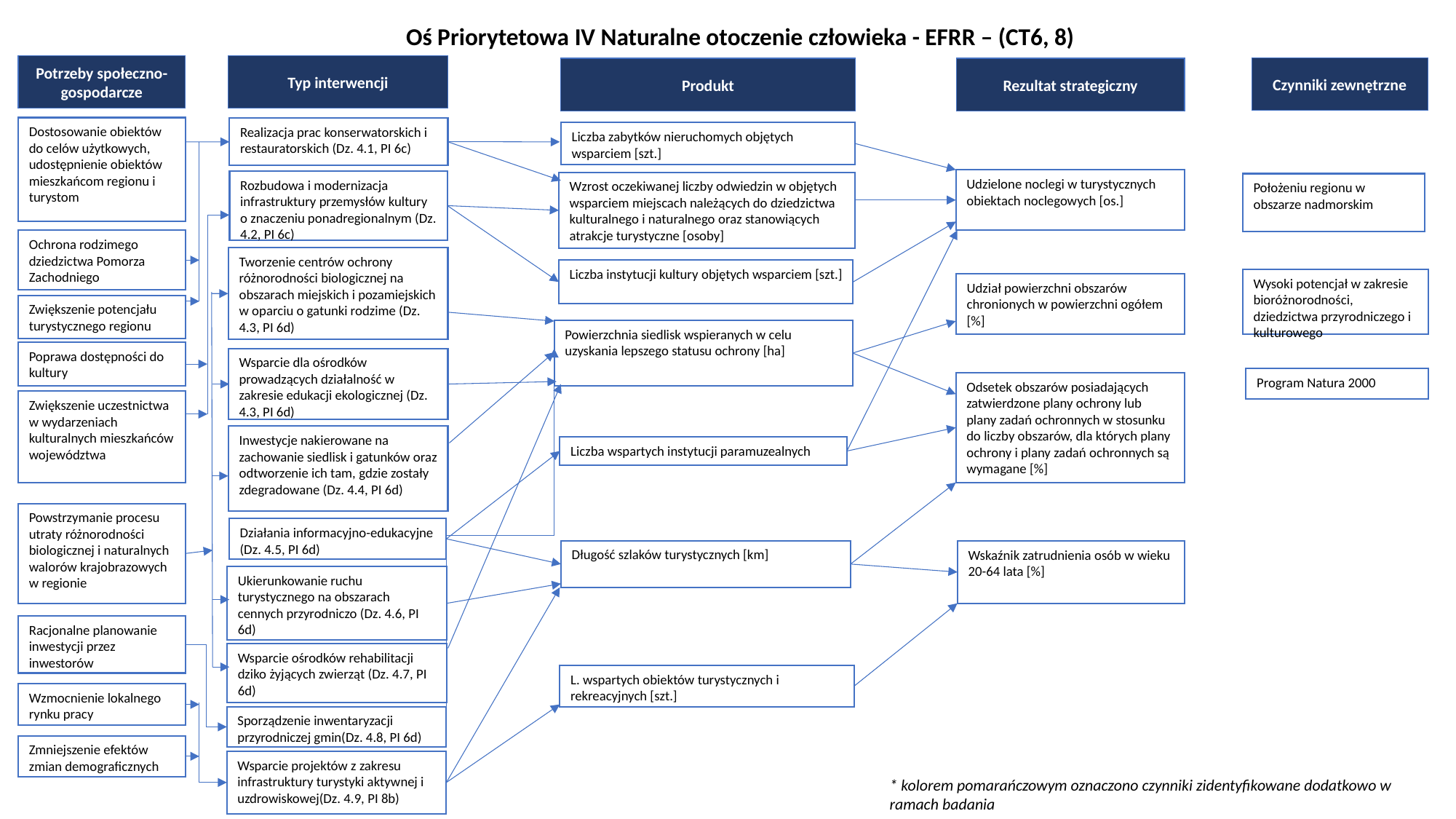

Oś Priorytetowa IV Naturalne otoczenie człowieka - EFRR – (CT6, 8)
Potrzeby społeczno-gospodarcze
Typ interwencji
Czynniki zewnętrzne
Produkt
Rezultat strategiczny
Dostosowanie obiektów do celów użytkowych, udostępnienie obiektów mieszkańcom regionu i turystom
Realizacja prac konserwatorskich i restauratorskich (Dz. 4.1, PI 6c)
Liczba zabytków nieruchomych objętych wsparciem [szt.]
Udzielone noclegi w turystycznych obiektach noclegowych [os.]
Rozbudowa i modernizacja infrastruktury przemysłów kultury o znaczeniu ponadregionalnym (Dz. 4.2, PI 6c)
Wzrost oczekiwanej liczby odwiedzin w objętych wsparciem miejscach należących do dziedzictwa kulturalnego i naturalnego oraz stanowiących atrakcje turystyczne [osoby]
Położeniu regionu w obszarze nadmorskim
Ochrona rodzimego dziedzictwa Pomorza Zachodniego
Tworzenie centrów ochrony różnorodności biologicznej na obszarach miejskich i pozamiejskich w oparciu o gatunki rodzime (Dz. 4.3, PI 6d)
Liczba instytucji kultury objętych wsparciem [szt.]
Wysoki potencjał w zakresie bioróżnorodności, dziedzictwa przyrodniczego i kulturowego
Udział powierzchni obszarów chronionych w powierzchni ogółem [%]
Zwiększenie potencjału turystycznego regionu
Powierzchnia siedlisk wspieranych w celu uzyskania lepszego statusu ochrony [ha]
Poprawa dostępności do kultury
Wsparcie dla ośrodków prowadzących działalność w zakresie edukacji ekologicznej (Dz. 4.3, PI 6d)
Program Natura 2000
Odsetek obszarów posiadających zatwierdzone plany ochrony lub plany zadań ochronnych w stosunku do liczby obszarów, dla których plany ochrony i plany zadań ochronnych są wymagane [%]
Zwiększenie uczestnictwa w wydarzeniach kulturalnych mieszkańców województwa
Inwestycje nakierowane na zachowanie siedlisk i gatunków oraz odtworzenie ich tam, gdzie zostały zdegradowane (Dz. 4.4, PI 6d)
Liczba wspartych instytucji paramuzealnych
Powstrzymanie procesu utraty różnorodności biologicznej i naturalnych walorów krajobrazowych w regionie
Działania informacyjno-edukacyjne (Dz. 4.5, PI 6d)
Długość szlaków turystycznych [km]
Wskaźnik zatrudnienia osób w wieku 20-64 lata [%]
Ukierunkowanie ruchu turystycznego na obszarach cennych przyrodniczo (Dz. 4.6, PI 6d)
Racjonalne planowanie inwestycji przez inwestorów
Wsparcie ośrodków rehabilitacji dziko żyjących zwierząt (Dz. 4.7, PI 6d)
L. wspartych obiektów turystycznych i rekreacyjnych [szt.]
Wzmocnienie lokalnego rynku pracy
Sporządzenie inwentaryzacji przyrodniczej gmin(Dz. 4.8, PI 6d)
Zmniejszenie efektów zmian demograficznych
Wsparcie projektów z zakresu infrastruktury turystyki aktywnej i uzdrowiskowej(Dz. 4.9, PI 8b)
* kolorem pomarańczowym oznaczono czynniki zidentyfikowane dodatkowo w ramach badania